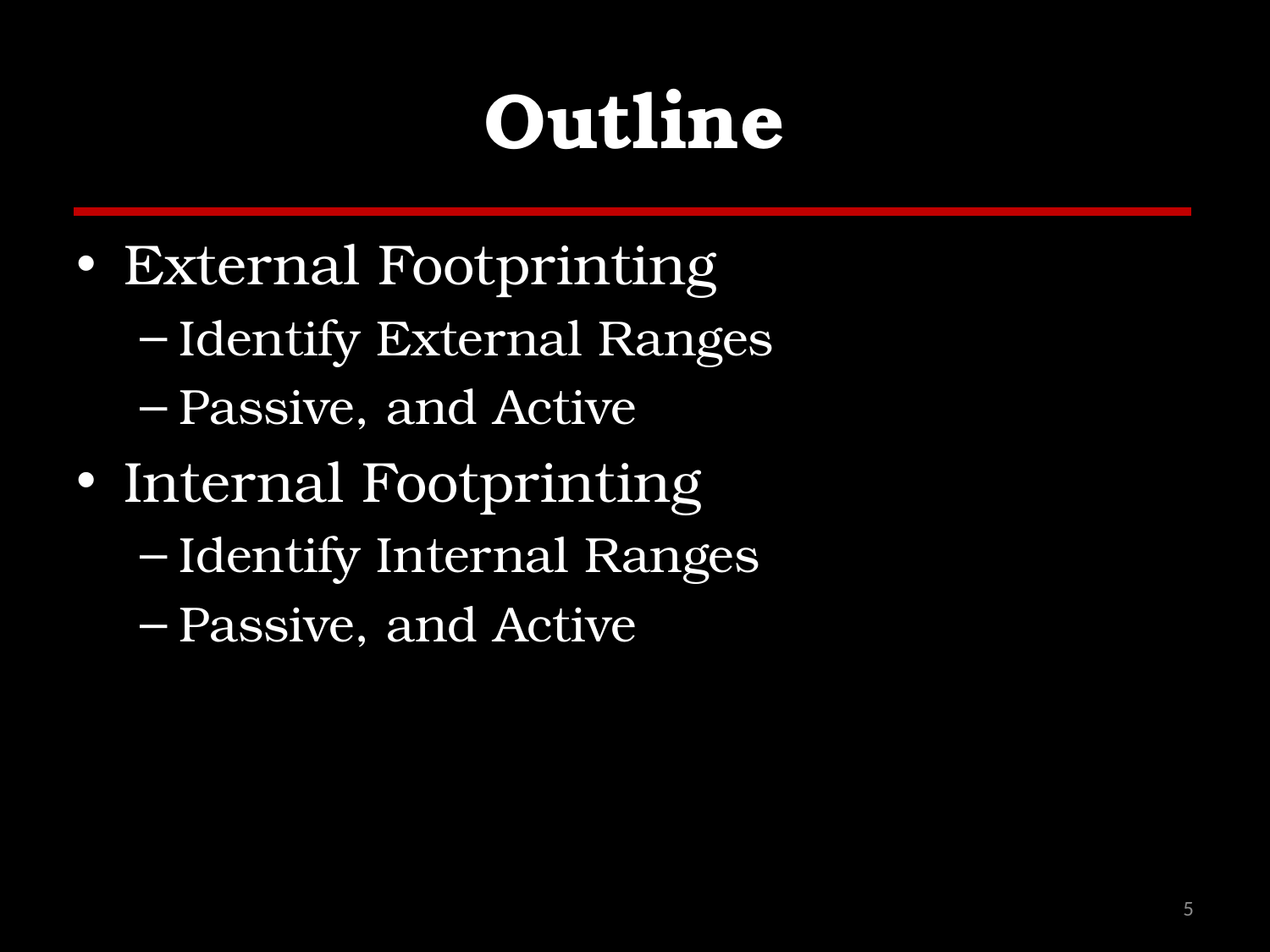

# Outline
External Footprinting
Identify External Ranges
Passive, and Active
Internal Footprinting
Identify Internal Ranges
Passive, and Active
5